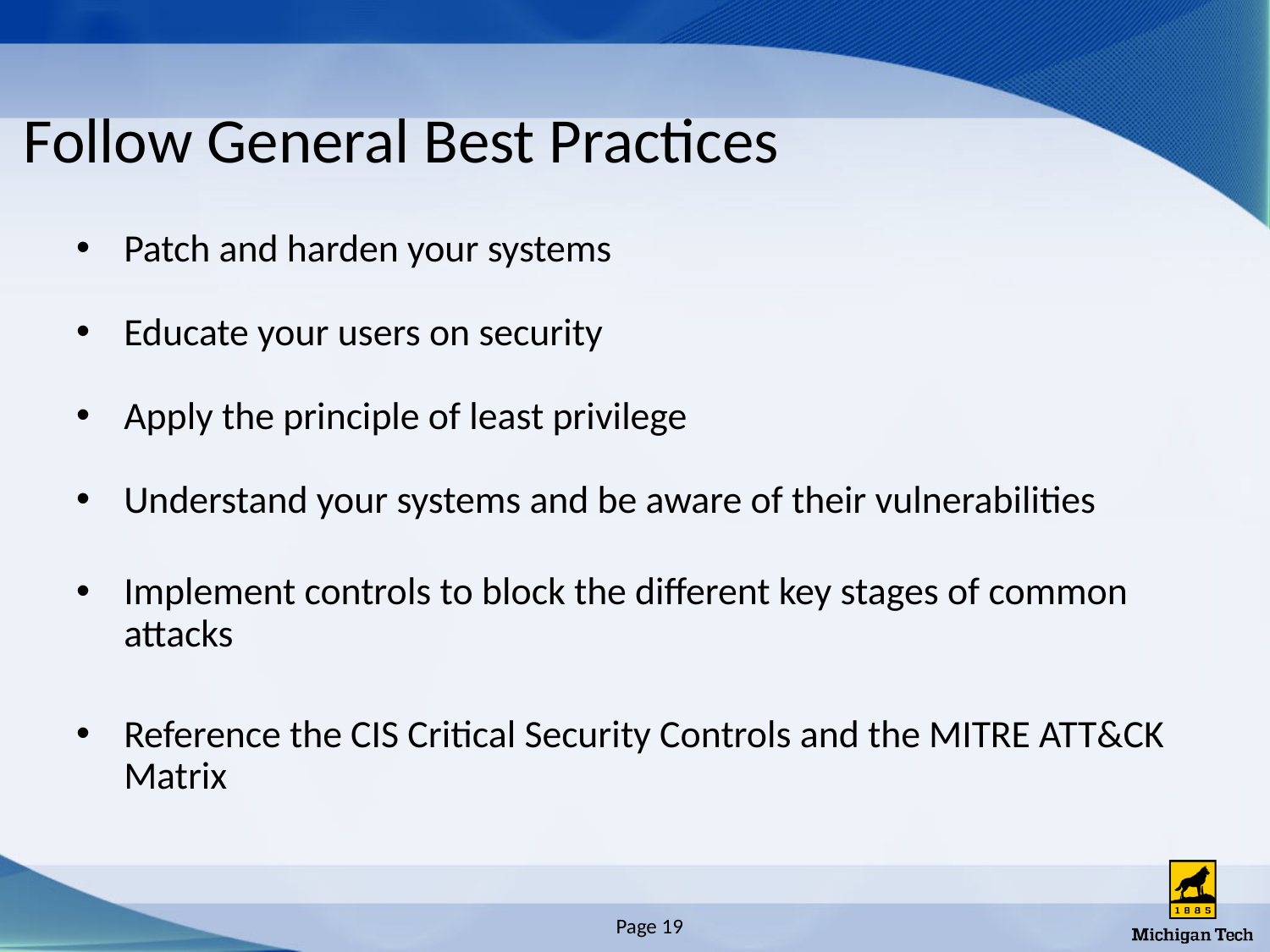

# Follow General Best Practices
Patch and harden your systems

Educate your users on security

Apply the principle of least privilege

Understand your systems and be aware of their vulnerabilities

Implement controls to block the different key stages of common attacks

Reference the CIS Critical Security Controls and the MITRE ATT&CK Matrix